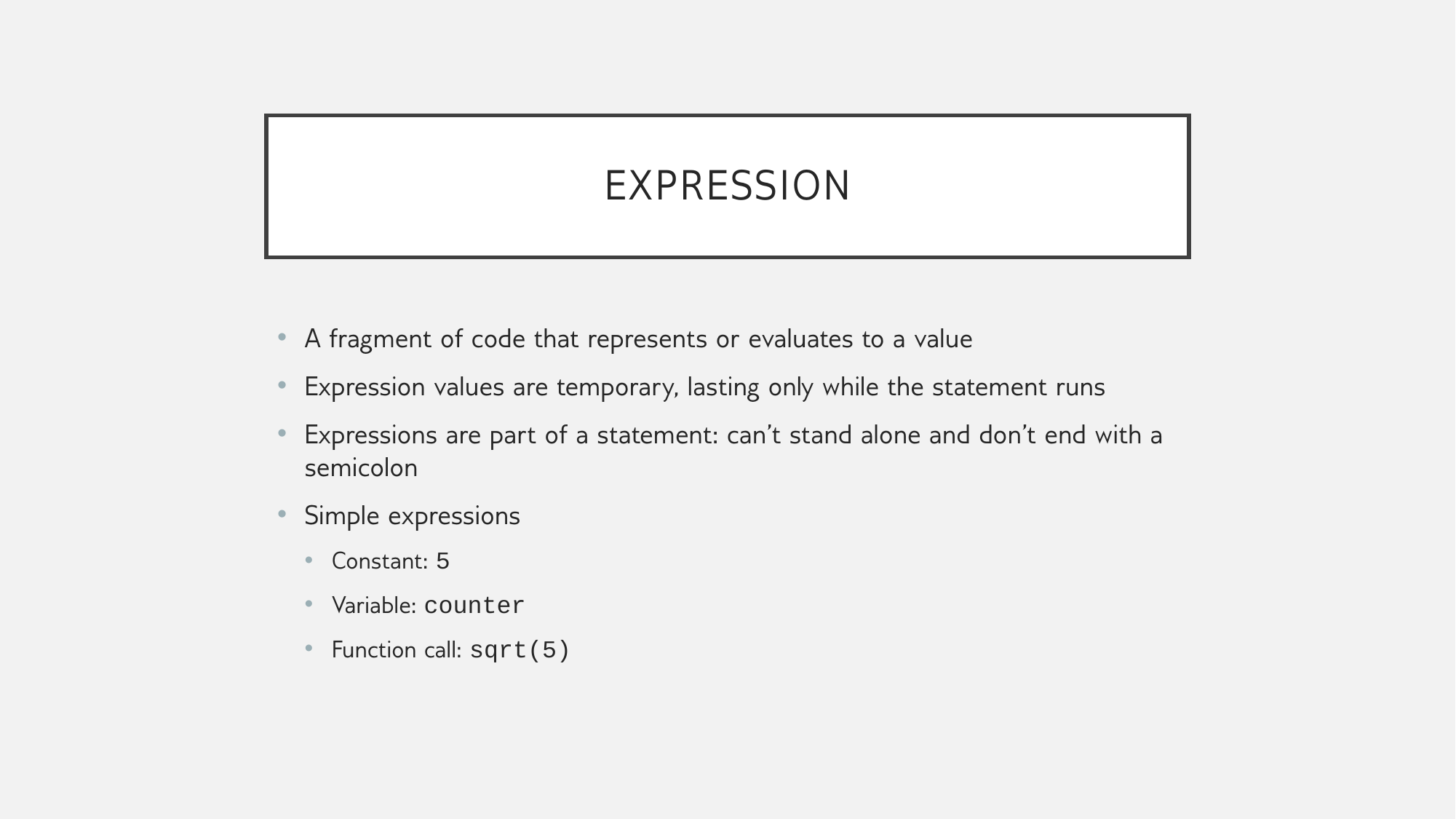

# Expression
A fragment of code that represents or evaluates to a value
Expression values are temporary, lasting only while the statement runs
Expressions are part of a statement: can’t stand alone and don’t end with a semicolon
Simple expressions
Constant: 5
Variable: counter
Function call: sqrt(5)